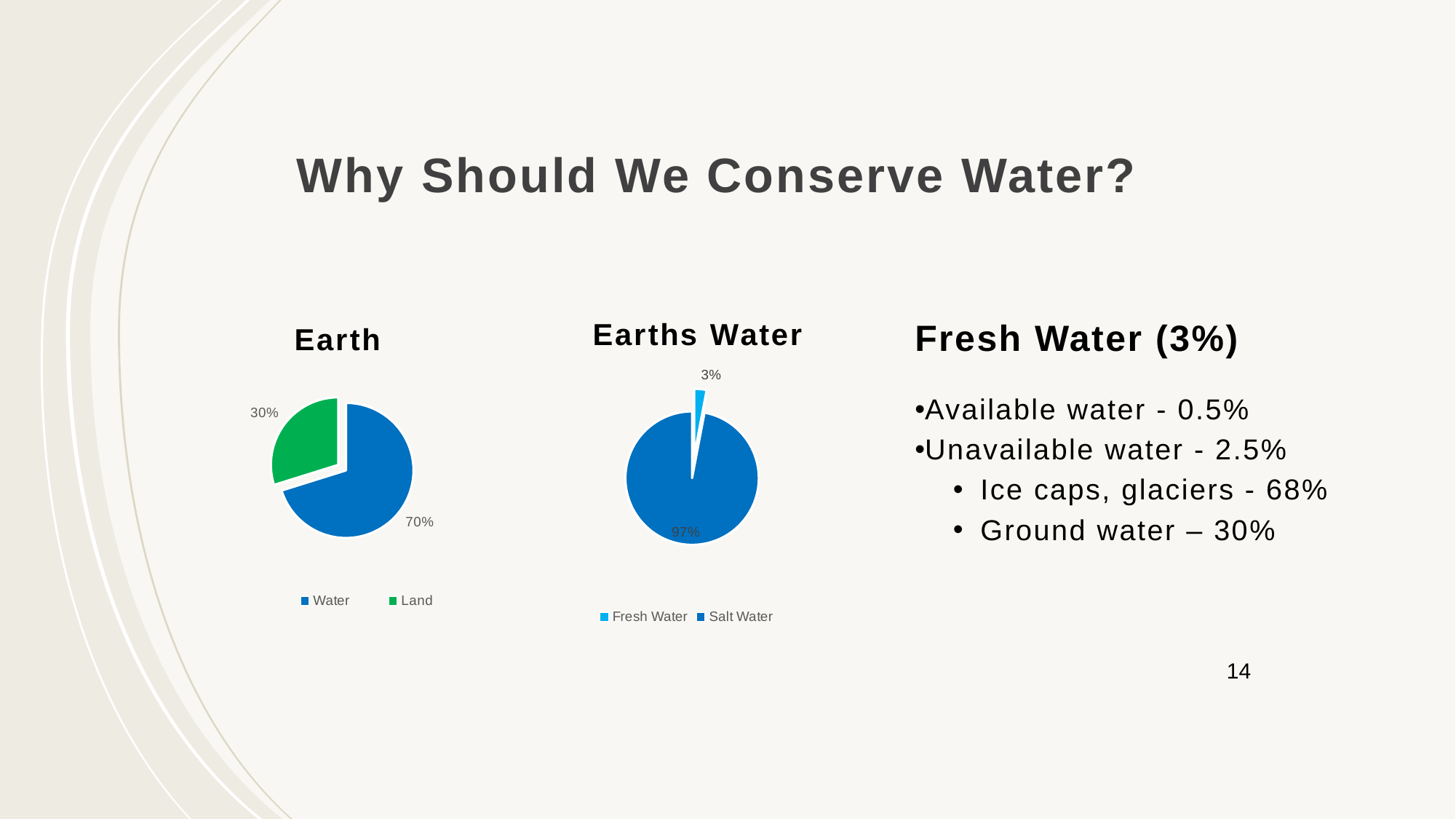

# Why Should We Conserve Water?

### Chart: Earth

| Category | Sales |
|---|---|
| Water | 12.0 |
| Land | 5.1 |

### Chart: Earths Water

| Category | Sales |
|---|---|
| Fresh Water | 3.7 |
| Salt Water | 120.0 |
Fresh Water (3%)

Available water - 0.5%
Unavailable water - 2.5%
Ice caps, glaciers - 68%
Ground water – 30%

14